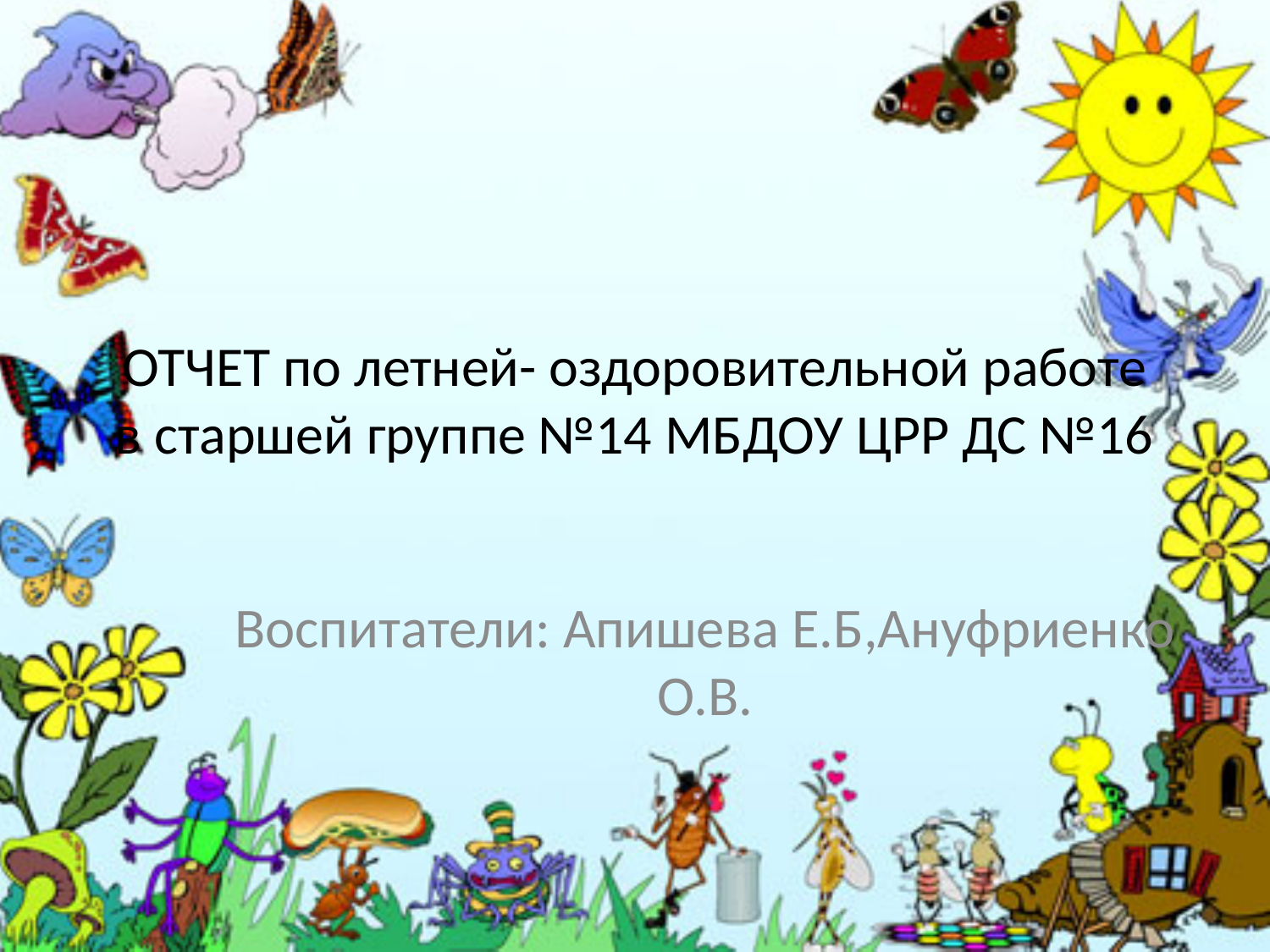

# ОТЧЕТ по летней- оздоровительной работе в старшей группе №14 МБДОУ ЦРР ДС №16
Воспитатели: Апишева Е.Б,Ануфриенко О.В.